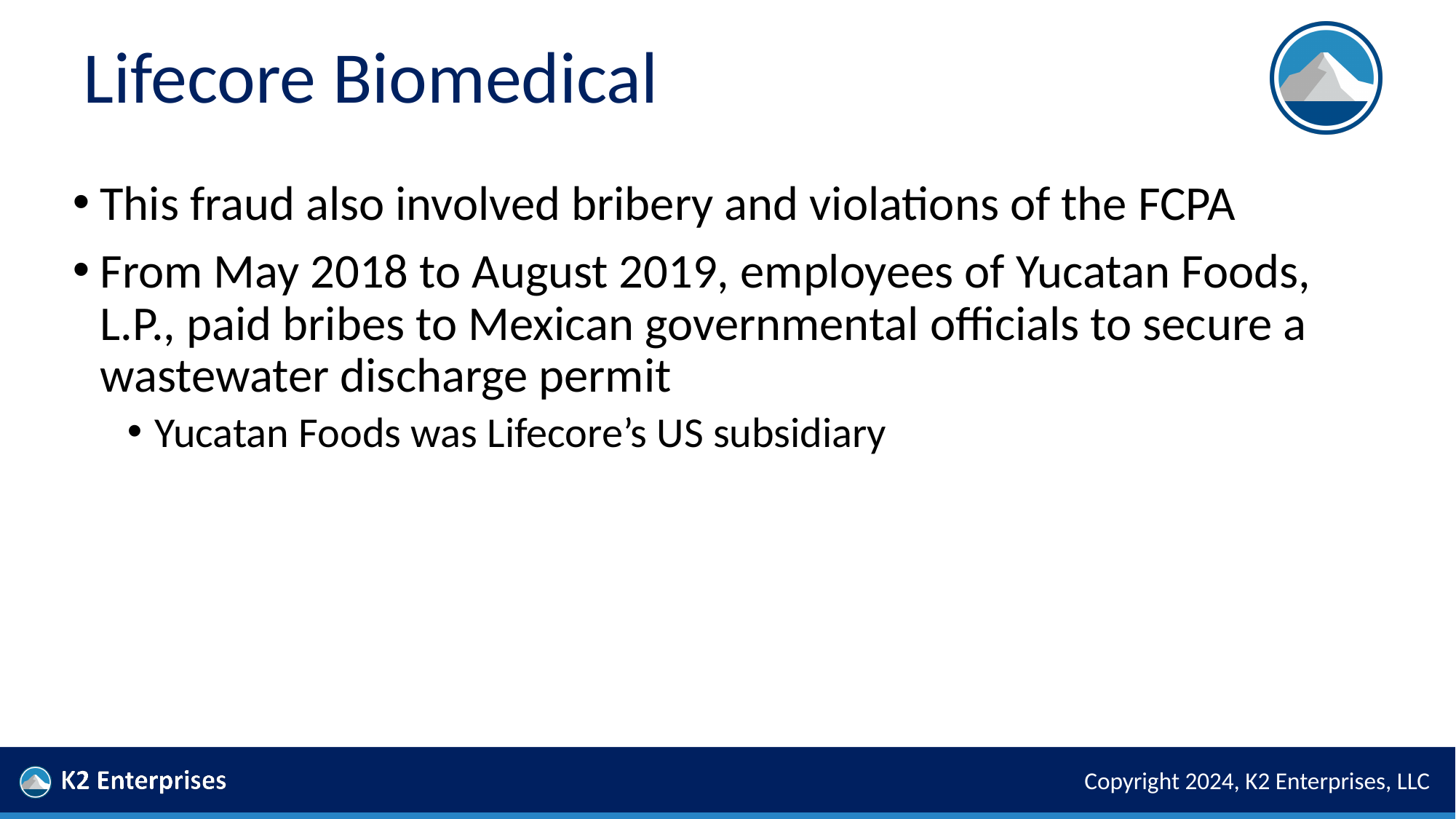

# Lifecore Biomedical
This fraud also involved bribery and violations of the FCPA
From May 2018 to August 2019, employees of Yucatan Foods, L.P., paid bribes to Mexican governmental officials to secure a wastewater discharge permit
Yucatan Foods was Lifecore’s US subsidiary